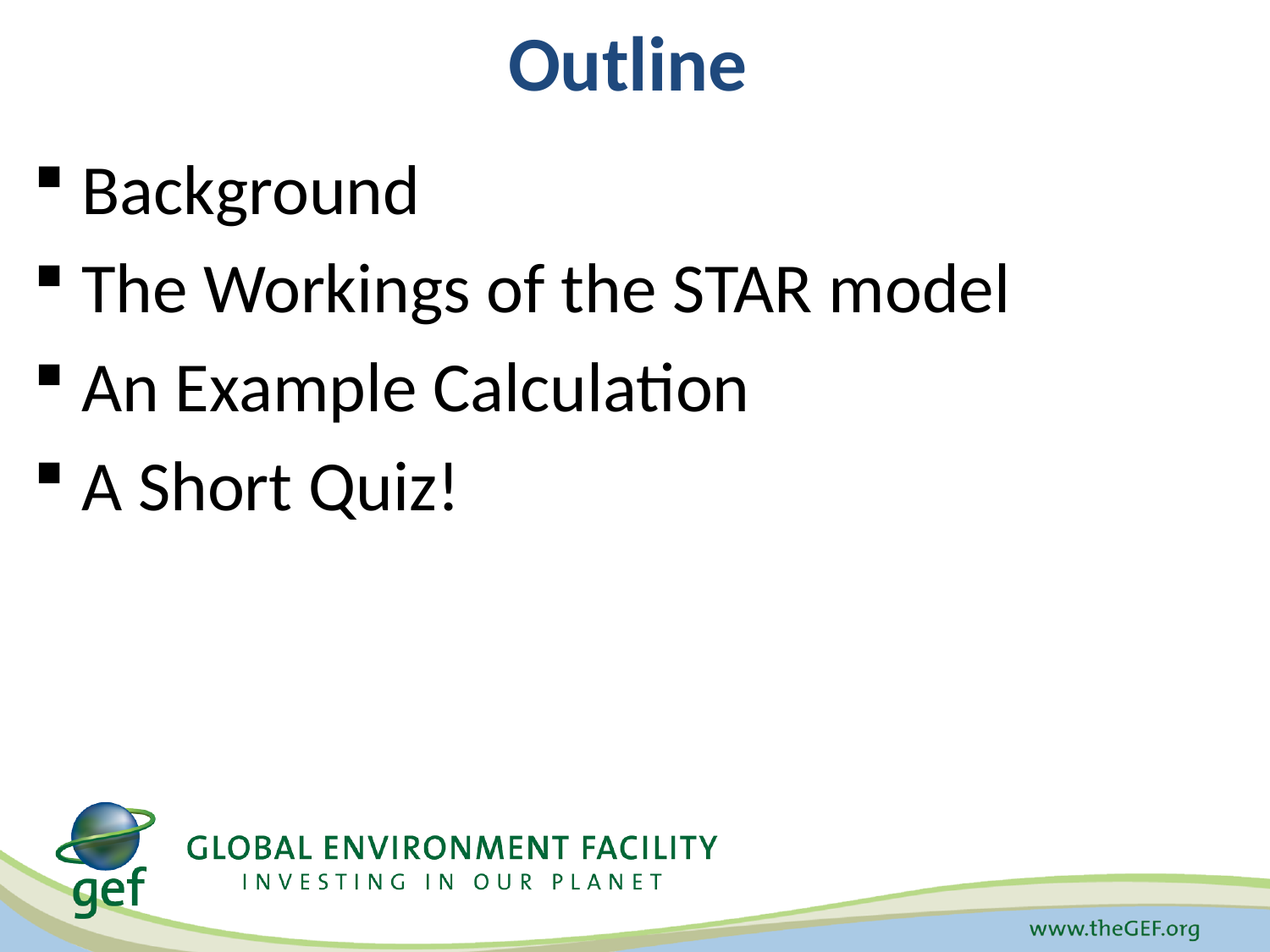

# Outline
Background
The Workings of the STAR model
An Example Calculation
A Short Quiz!